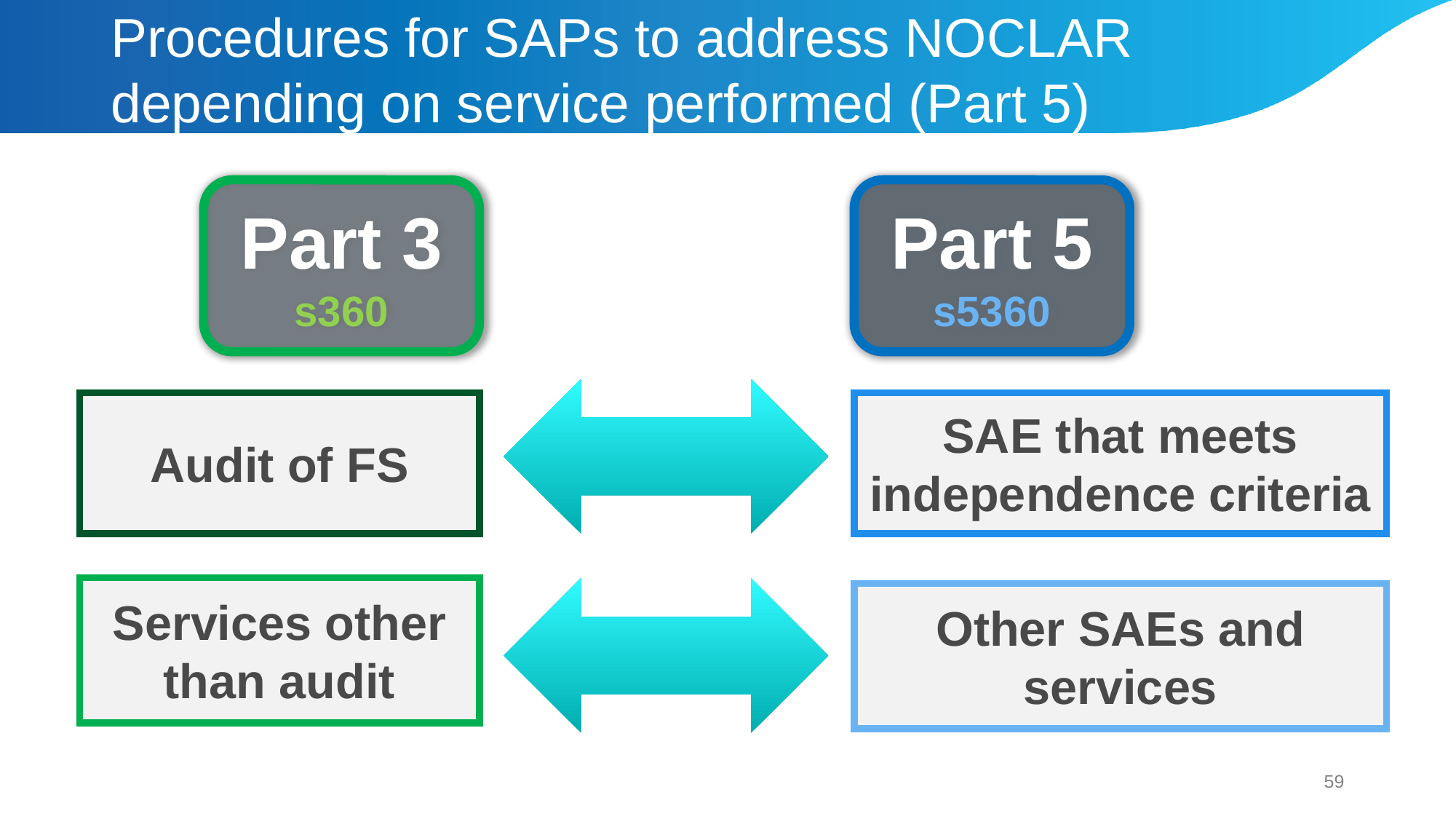

# Procedures for SAPs to address NOCLAR depending on service performed (Part 5)
Part 3
s360
Part 5
s5360

Audit of FS
SAE that meets independence criteria
Services other than audit

Other SAEs and services
59